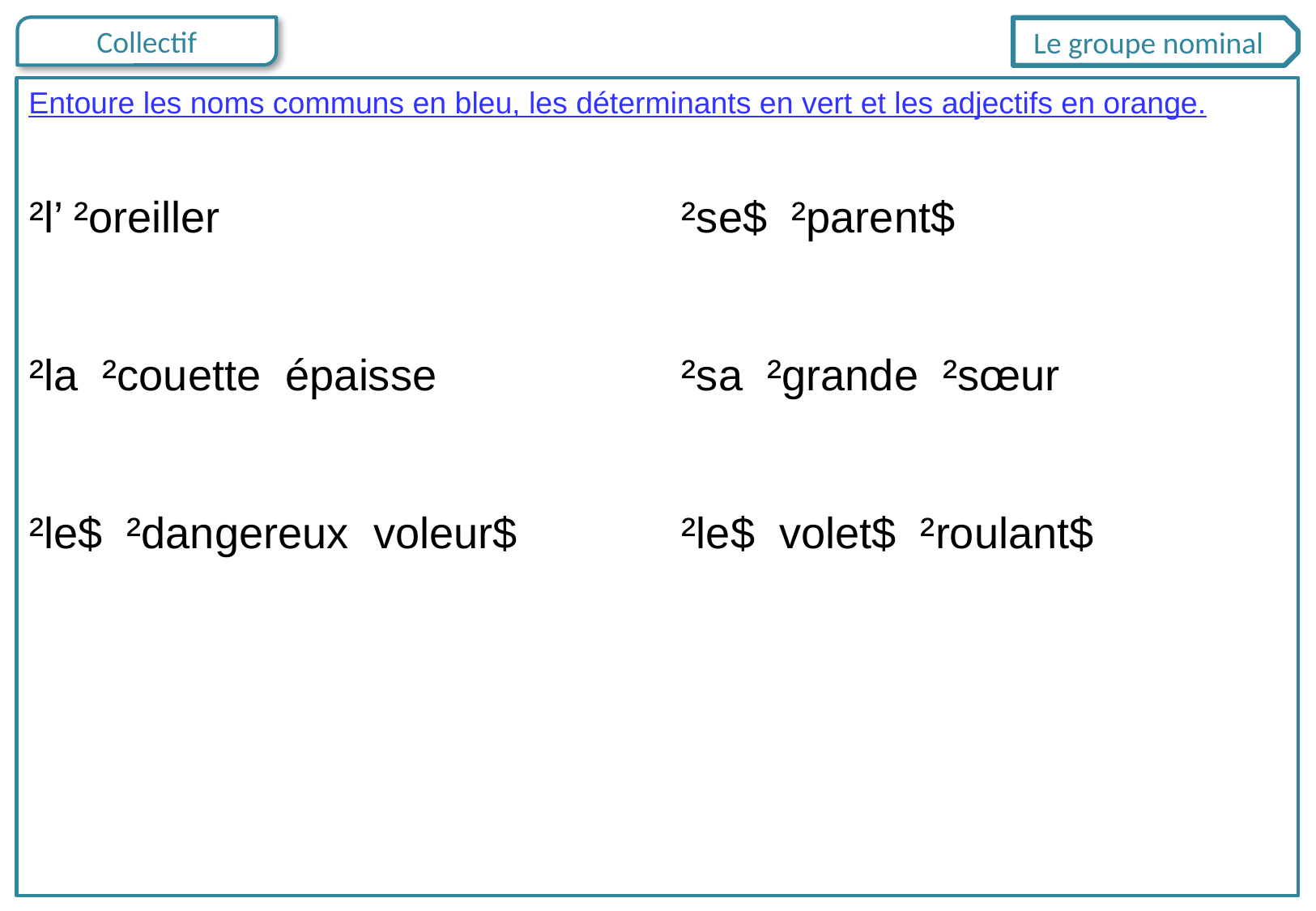

Le groupe nominal
Entoure les noms communs en bleu, les déterminants en vert et les adjectifs en orange.
²l’ ²oreiller
²la  ²couette  épaisse
²le$  ²dangereux  voleur$
²se$  ²parent$
²sa  ²grande  ²sœur
²le$  volet$  ²roulant$